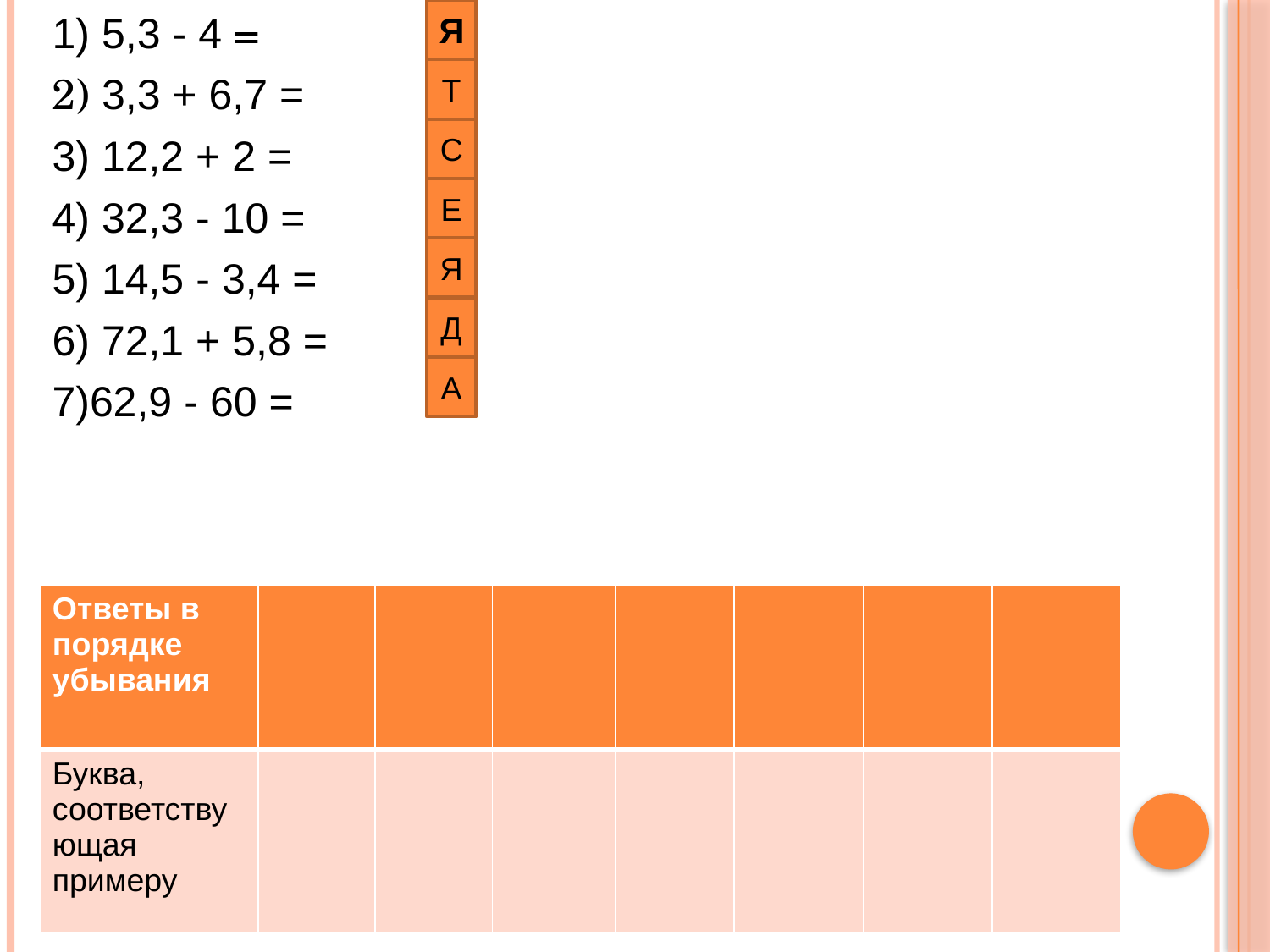

1) 5,3 - 4 =
2) 3,3 + 6,7 =
3) 12,2 + 2 =
4) 32,3 - 10 =
5) 14,5 - 3,4 =
6) 72,1 + 5,8 =
7)62,9 - 60 =

Я
Т
С
Е
Я
Д
А
| Ответы в порядке убывания |  |  |  |  |  |  |  |
| --- | --- | --- | --- | --- | --- | --- | --- |
| Буква, соответствующая примеру |  |  |  |  |  |  |  |
| Ответы в порядке убывания |  |  |  |  |  |  |
| --- | --- | --- | --- | --- | --- | --- |
| Буква, соответствующая примеру |  |  |  |  |  |  |